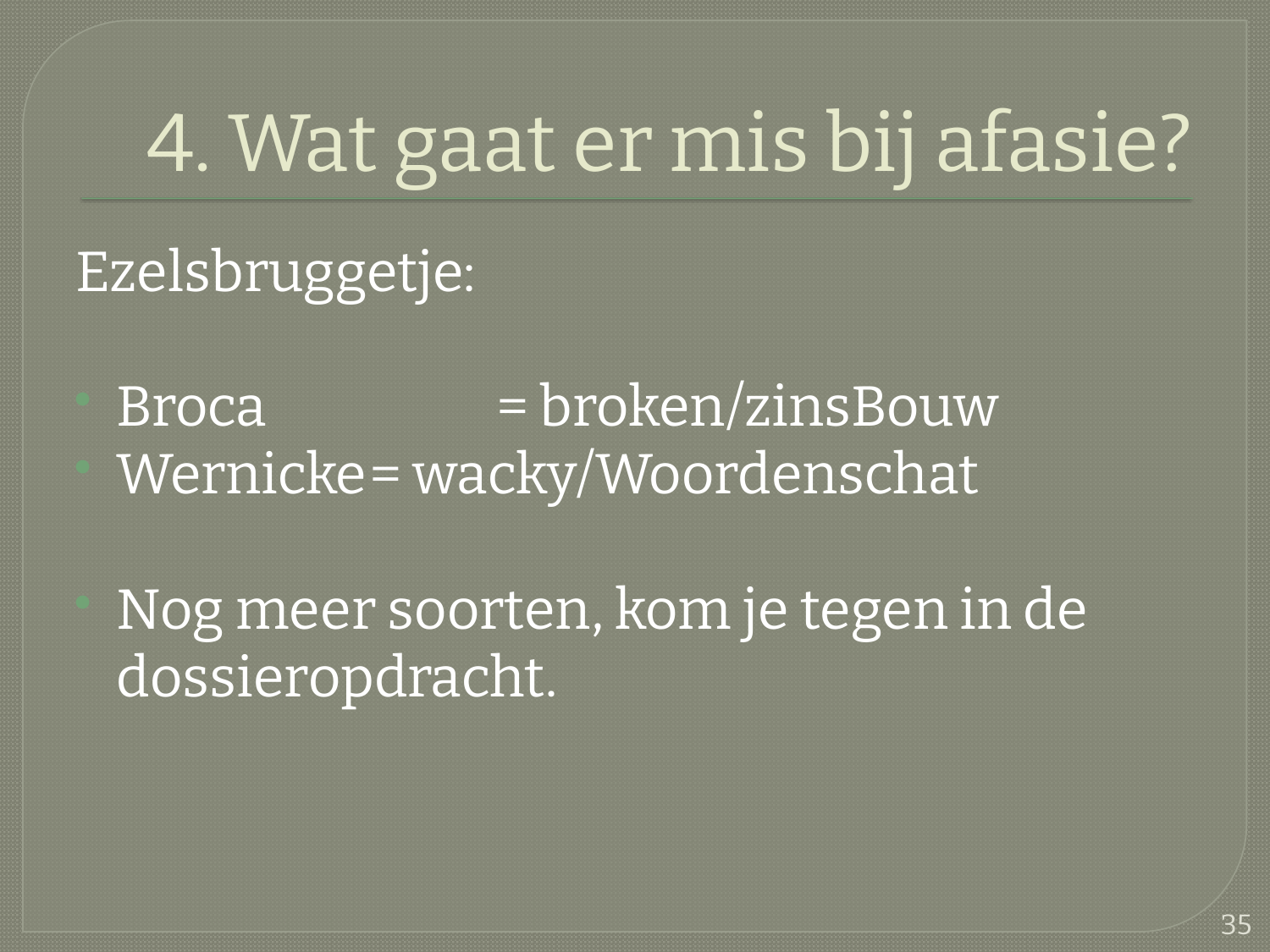

# 4. Wat gaat er mis bij afasie?
Ezelsbruggetje:

Broca		= broken/zinsBouw
Wernicke	= wacky/Woordenschat

Nog meer soorten, kom je tegen in de dossieropdracht.
35